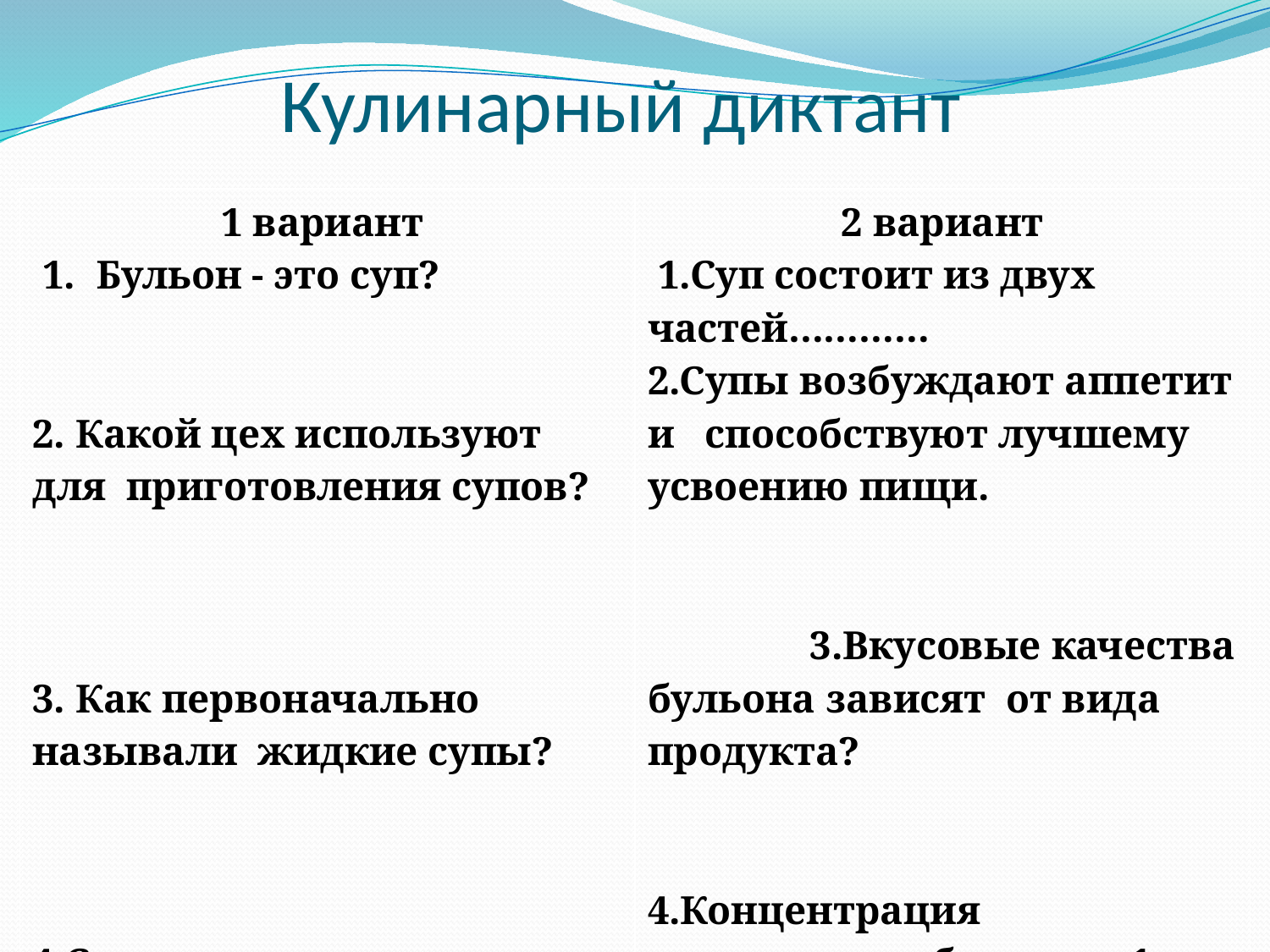

# Кулинарный диктант
| 1 вариант  1. Бульон - это суп? 2. Какой цех используют для приготовления супов? 3. Как первоначально называли жидкие супы? 4.Супы относят к …….блюдам. 5. Перечислите виды бульонов? | 2 вариант  1.Суп состоит из двух частей………… 2.Супы возбуждают аппетит и способствуют лучшему усвоению пищи. 3.Вкусовые качества бульона зависят от вида продукта? 4.Концентрация нормального бульона 1 кг продукта - 4л воды, а концентрированного? 5.Что ухудшает вкусовые и ароматические качества бульона? |
| --- | --- |